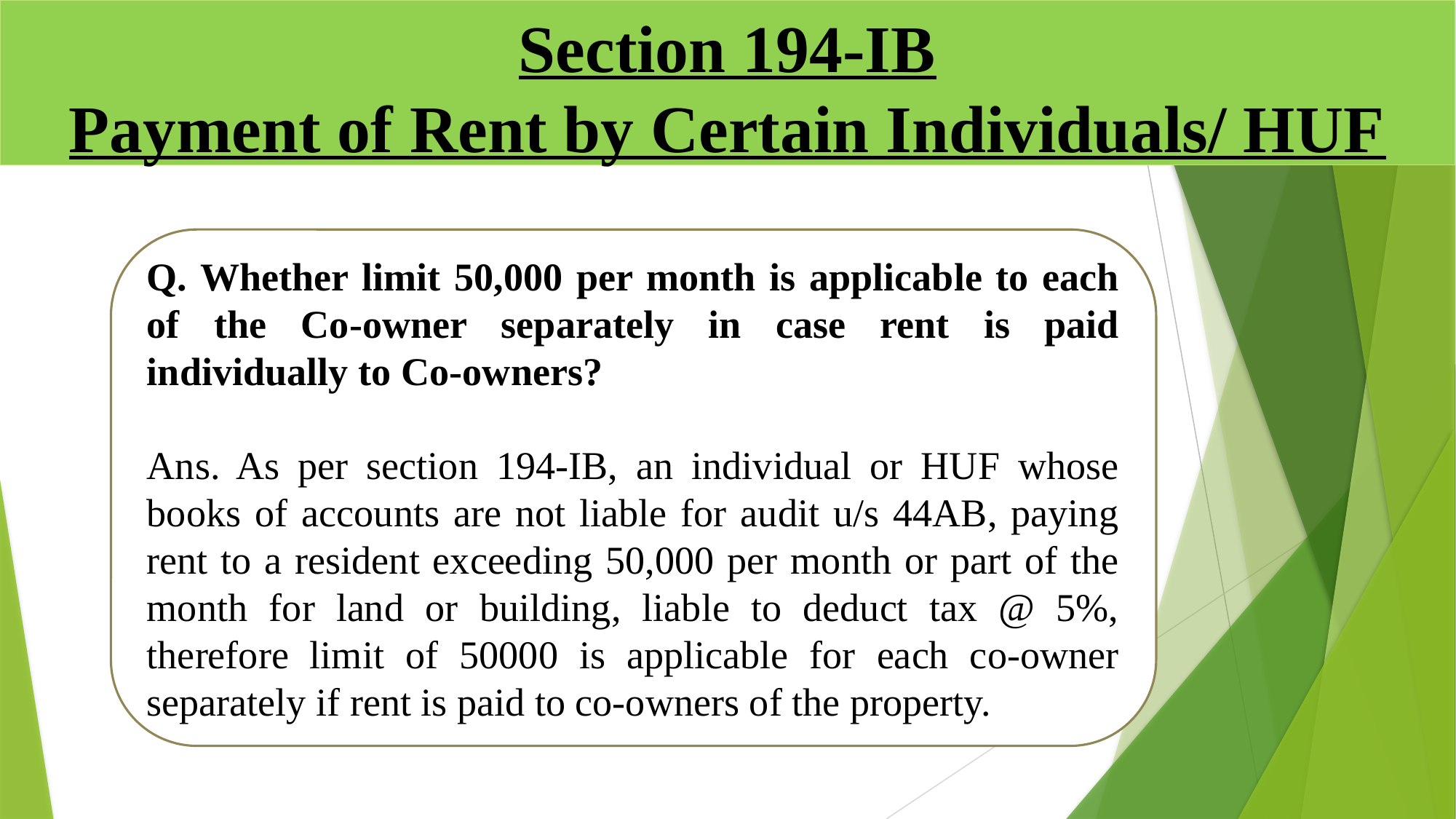

# Section 194-IB Payment of Rent by Certain Individuals/ HUF
Q. Whether limit 50,000 per month is applicable to each of the Co-owner separately in case rent is paid individually to Co-owners?

Ans. As per section 194-IB, an individual or HUF whose books of accounts are not liable for audit u/s 44AB, paying rent to a resident exceeding 50,000 per month or part of the month for land or building, liable to deduct tax @ 5%, therefore limit of 50000 is applicable for each co-owner separately if rent is paid to co-owners of the property.